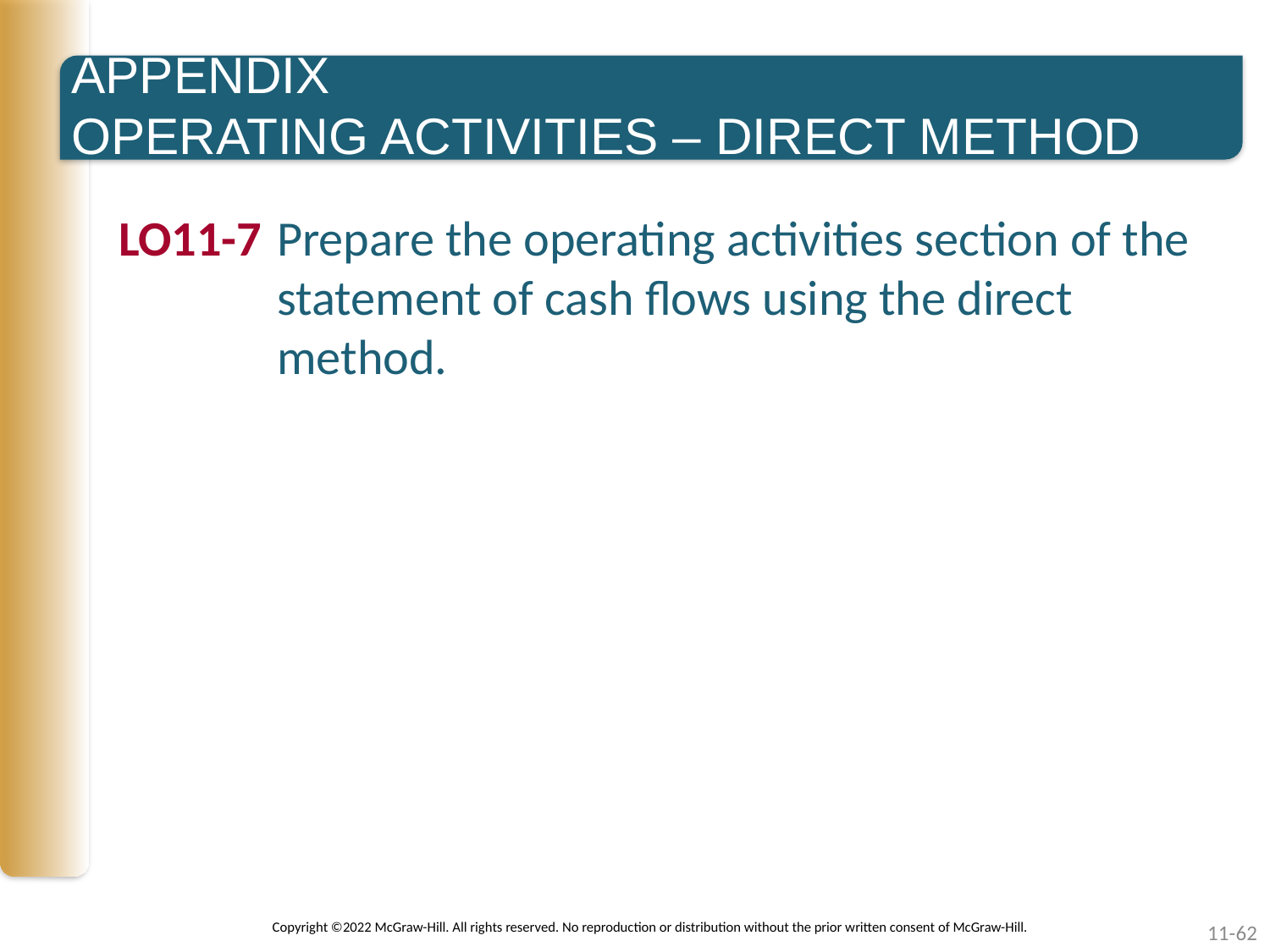

# APPENDIX OPERATING ACTIVITIES – DIRECT METHOD
LO11-7	Prepare the operating activities section of the statement of cash flows using the direct method.

Copyright ©2022 McGraw-Hill. All rights reserved. No reproduction or distribution without the prior written consent of McGraw-Hill.
11-62